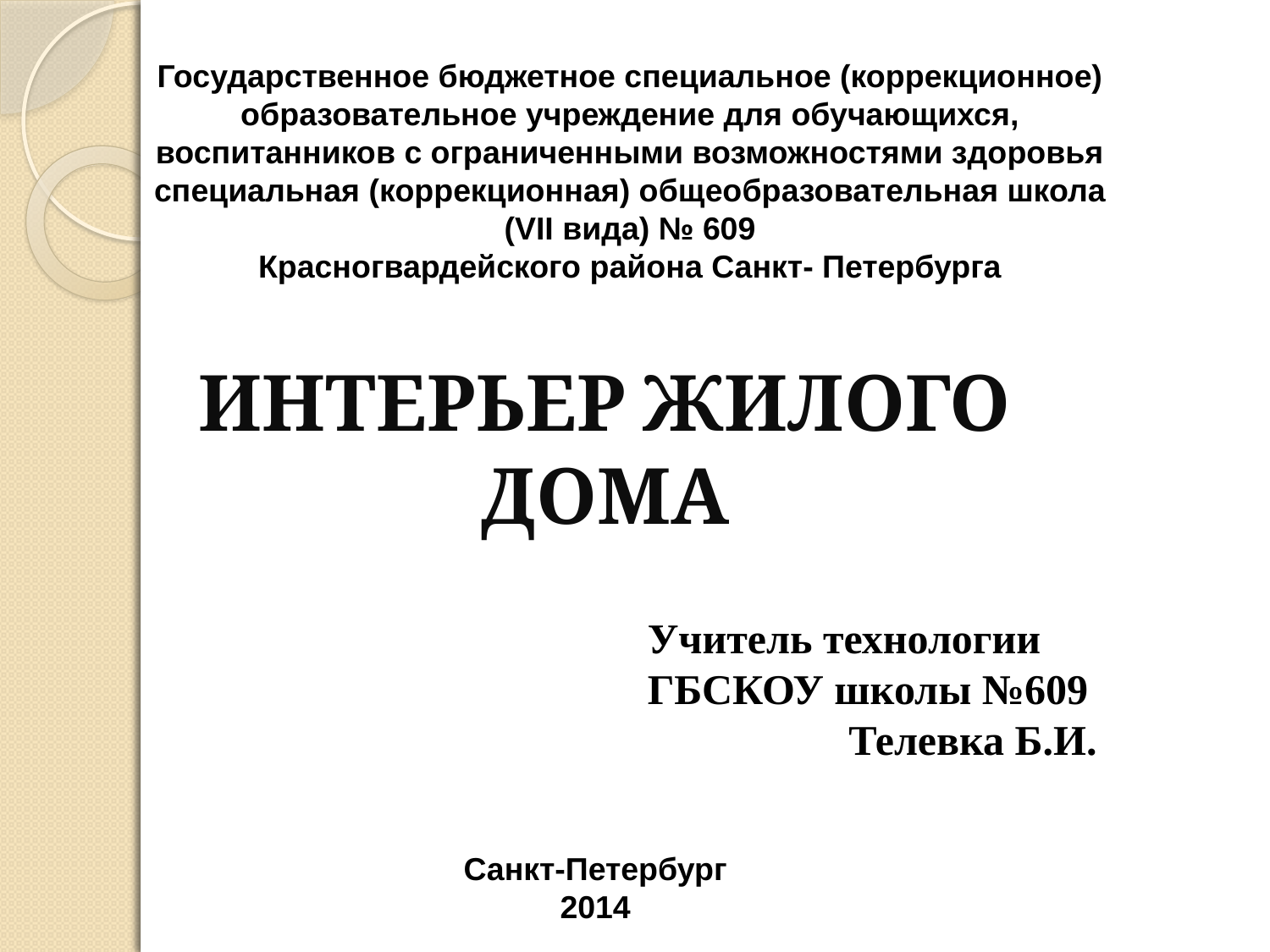

Государственное бюджетное специальное (коррекционное) образовательное учреждение для обучающихся, воспитанников с ограниченными возможностями здоровья специальная (коррекционная) общеобразовательная школа (VII вида) № 609
Красногвардейского района Санкт- Петербурга

ИНТЕРЬЕР ЖИЛОГО ДОМА
Учитель технологии
ГБСКОУ школы №609                        Телевка Б.И.
Санкт-Петербург 2014